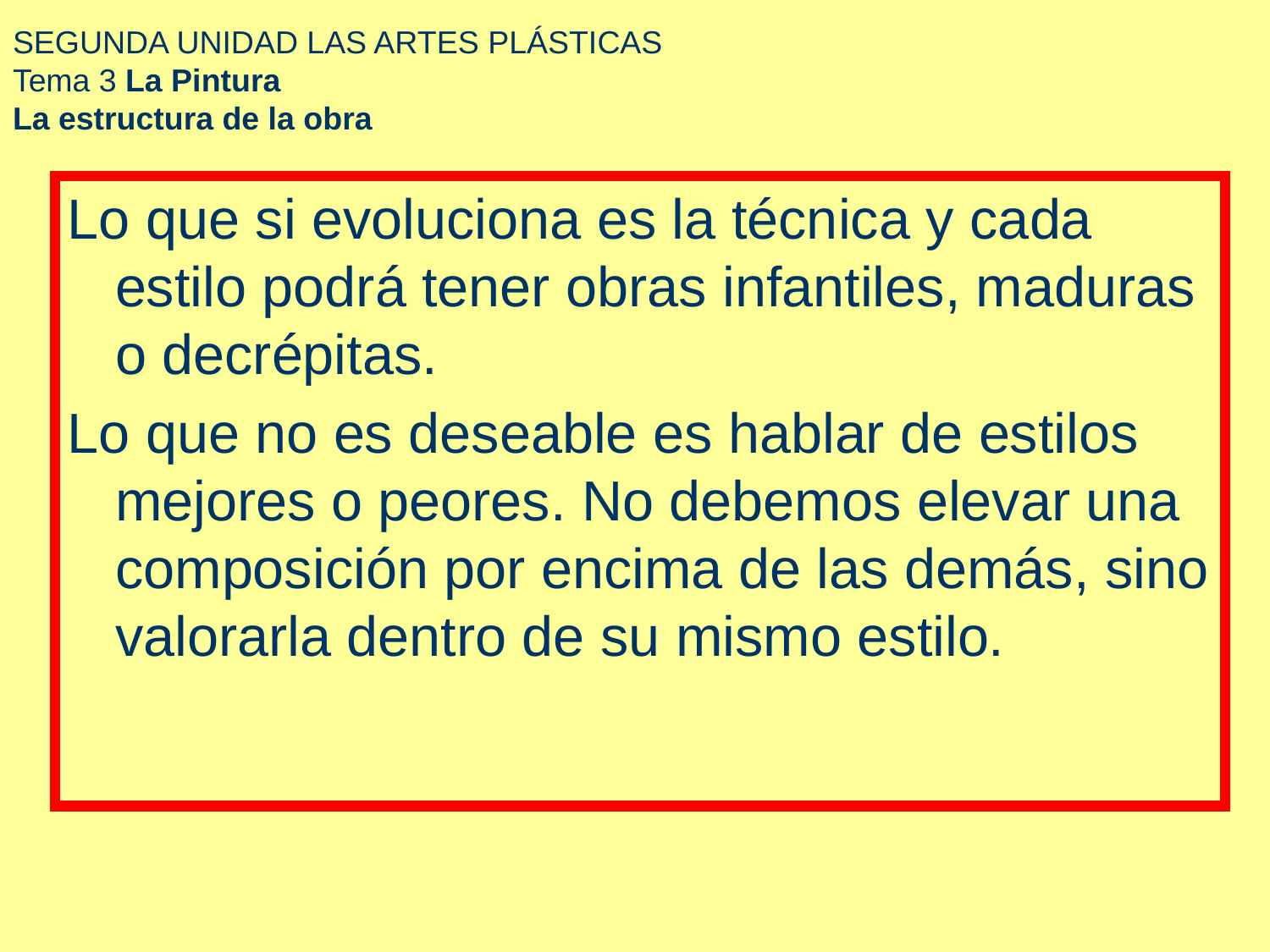

# SEGUNDA UNIDAD LAS ARTES PLÁSTICAS Tema 3 La Pintura La estructura de la obra
Lo que si evoluciona es la técnica y cada estilo podrá tener obras infantiles, maduras o decrépitas.
Lo que no es deseable es hablar de estilos mejores o peores. No debemos elevar una composición por encima de las demás, sino valorarla dentro de su mismo estilo.